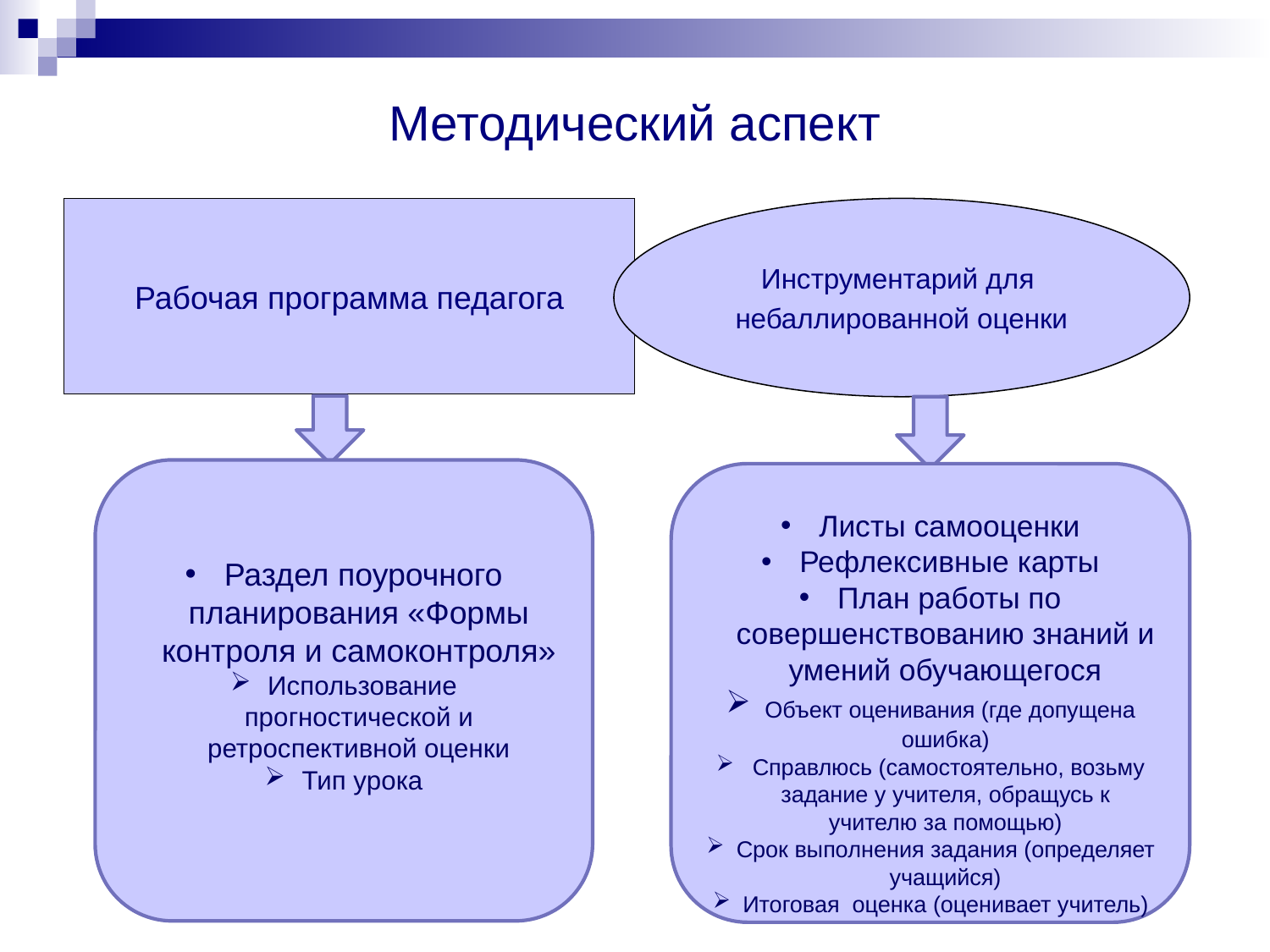

# Методический аспект
Рабочая программа педагога
Инструментарий для
небаллированной оценки

 Раздел поурочного планирования «Формы контроля и самоконтроля»
 Использование прогностической и ретроспективной оценки
 Тип урока

 Листы самооценки
 Рефлексивные карты
 План работы по совершенствованию знаний и умений обучающегося
 Объект оценивания (где допущена ошибка)
 Справлюсь (самостоятельно, возьму задание у учителя, обращусь к учителю за помощью)
Срок выполнения задания (определяет учащийся)
Итоговая  оценка (оценивает учитель)